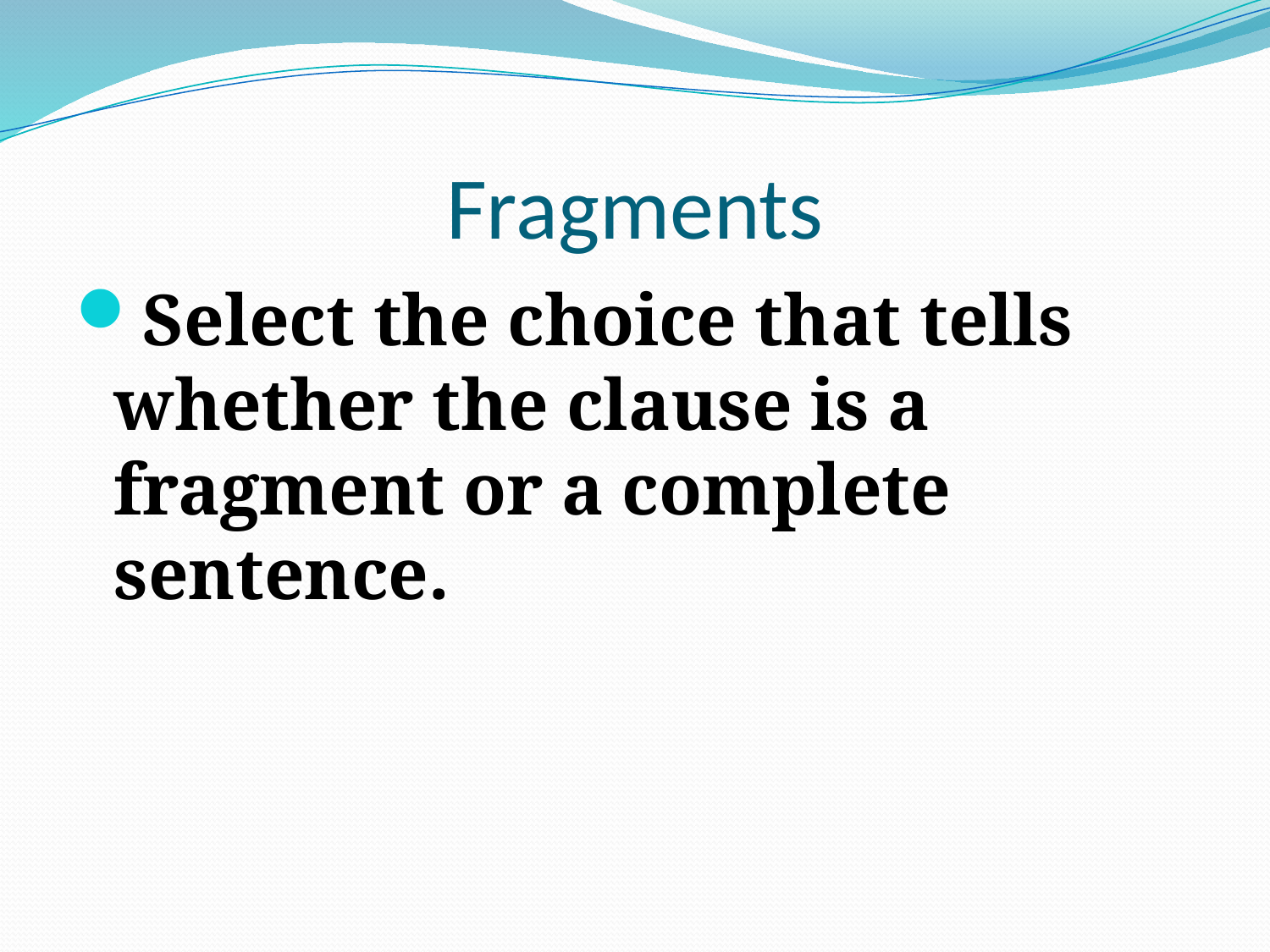

# Fragments
Select the choice that tells whether the clause is a fragment or a complete sentence.